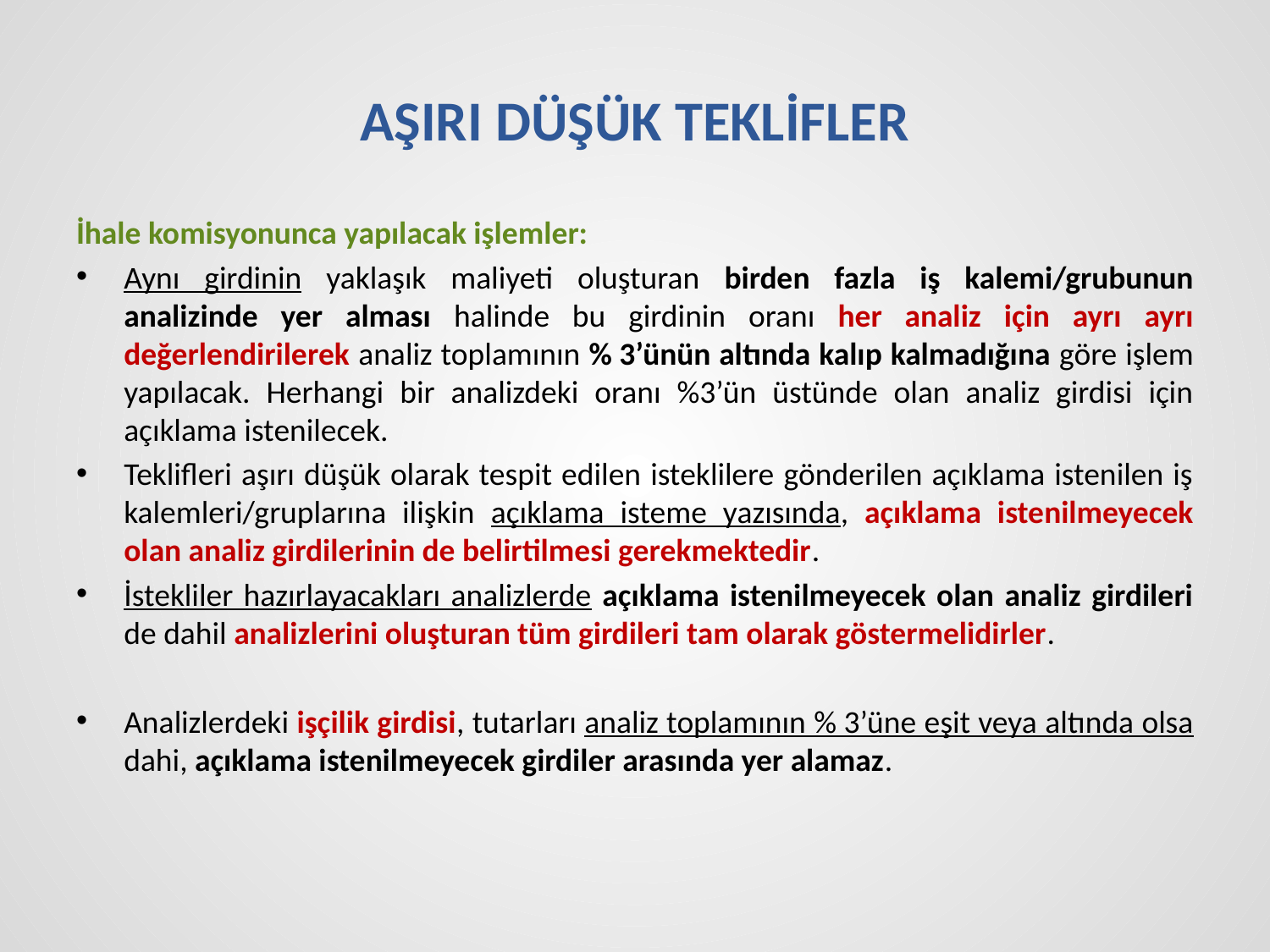

# AŞIRI DÜŞÜK TEKLİFLER
İhale komisyonunca yapılacak işlemler:
Aynı girdinin yaklaşık maliyeti oluşturan birden fazla iş kalemi/grubunun analizinde yer alması halinde bu girdinin oranı her analiz için ayrı ayrı değerlendirilerek analiz toplamının % 3’ünün altında kalıp kalmadığına göre işlem yapılacak. Herhangi bir analizdeki oranı %3’ün üstünde olan analiz girdisi için açıklama istenilecek.
Teklifleri aşırı düşük olarak tespit edilen isteklilere gönderilen açıklama istenilen iş kalemleri/gruplarına ilişkin açıklama isteme yazısında, açıklama istenilmeyecek olan analiz girdilerinin de belirtilmesi gerekmektedir.
İstekliler hazırlayacakları analizlerde açıklama istenilmeyecek olan analiz girdileri de dahil analizlerini oluşturan tüm girdileri tam olarak göstermelidirler.

Analizlerdeki işçilik girdisi, tutarları analiz toplamının % 3’üne eşit veya altında olsa dahi, açıklama istenilmeyecek girdiler arasında yer alamaz.